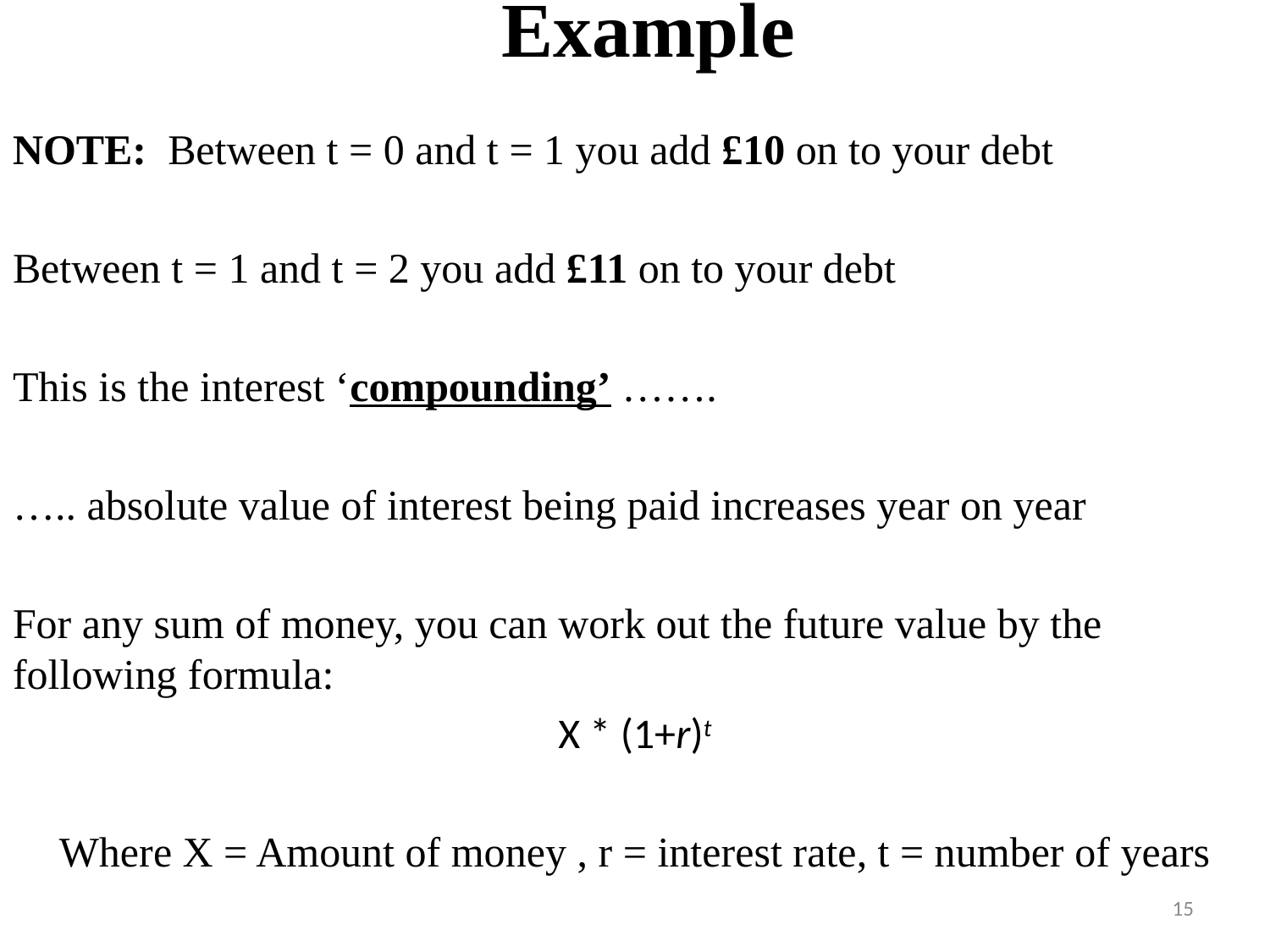

# Example
NOTE:  Between t = 0 and t = 1 you add £10 on to your debt

Between t = 1 and t = 2 you add £11 on to your debt

This is the interest ‘compounding’ …….

….. absolute value of interest being paid increases year on year

For any sum of money, you can work out the future value by the following formula:
X * (1+r)t

Where X = Amount of money , r = interest rate, t = number of years
15